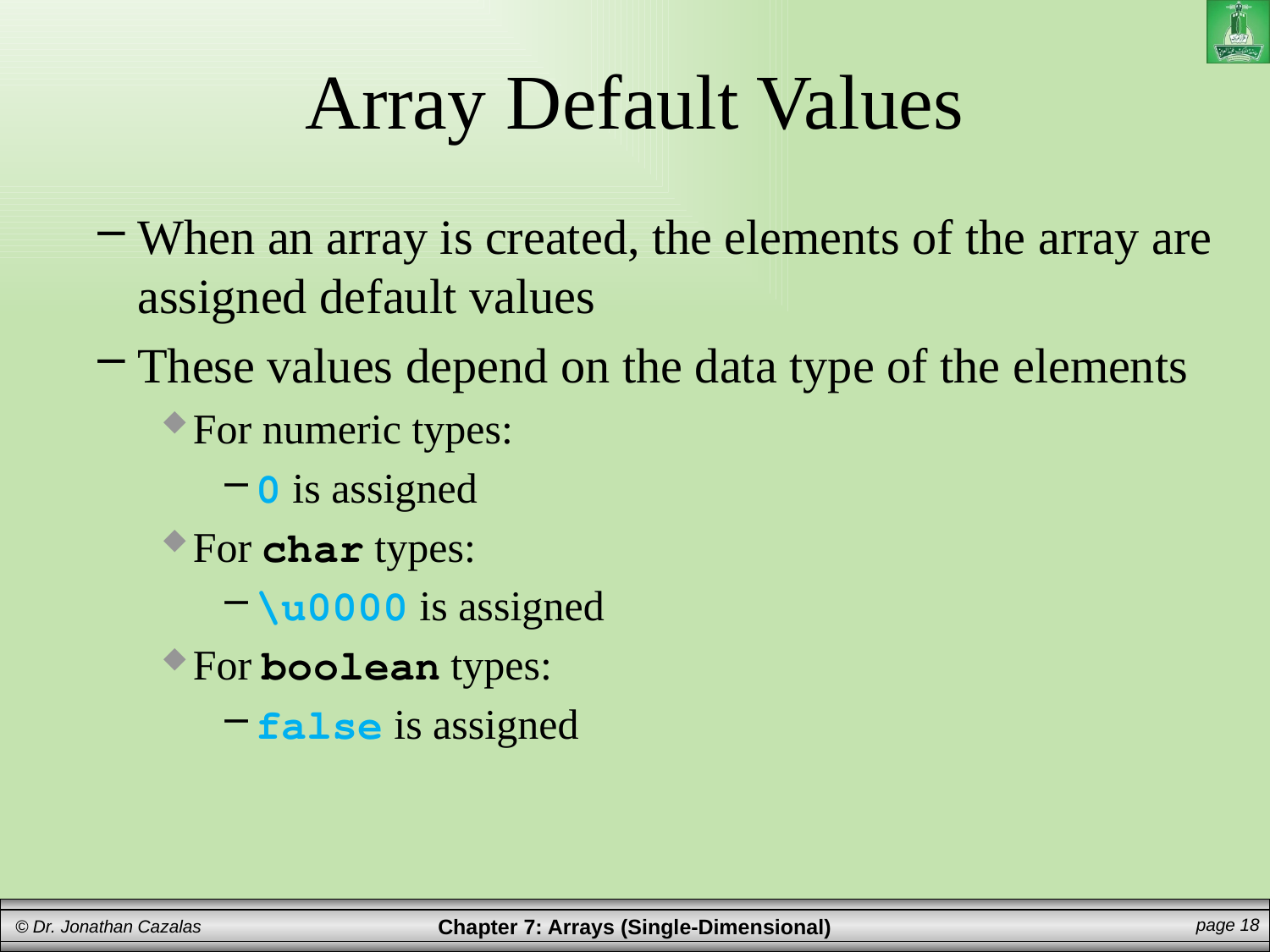

# Array Default Values
When an array is created, the elements of the array are assigned default values
These values depend on the data type of the elements
For numeric types:
0 is assigned
For char types:
\u0000 is assigned
For boolean types:
false is assigned